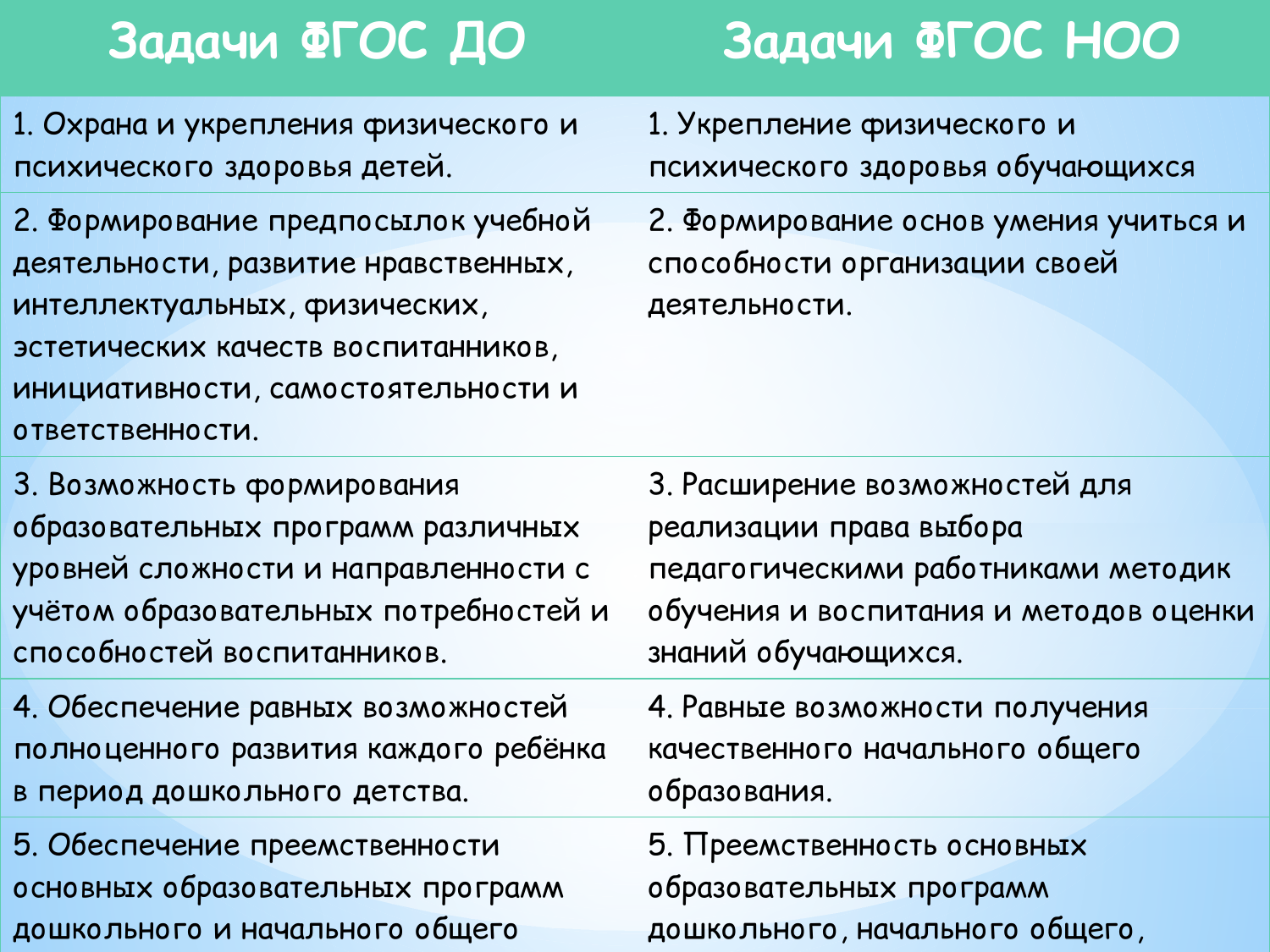

| Задачи ФГОС ДО | Задачи ФГОС НОО |
| --- | --- |
| 1. Охрана и укрепления физического и психического здоровья детей. | 1. Укрепление физического и психического здоровья обучающихся |
| 2. Формирование предпосылок учебной деятельности, развитие нравственных, интеллектуальных, физических, эстетических качеств воспитанников, инициативности, самостоятельности и ответственности. | 2. Формирование основ умения учиться и способности организации своей деятельности. |
| 3. Возможность формирования образовательных программ различных уровней сложности и направленности с учётом образовательных потребностей и способностей воспитанников. | 3. Расширение возможностей для реализации права выбора педагогическими работниками методик обучения и воспитания и методов оценки знаний обучающихся. |
| 4. Обеспечение равных возможностей полноценного развития каждого ребёнка в период дошкольного детства. | 4. Равные возможности получения качественного начального общего образования. |
| 5. Обеспечение преемственности основных образовательных программ дошкольного и начального общего образования. | 5. Преемственность основных образовательных программ дошкольного, начального общего, основного общего, среднего общего, профессионального образования |